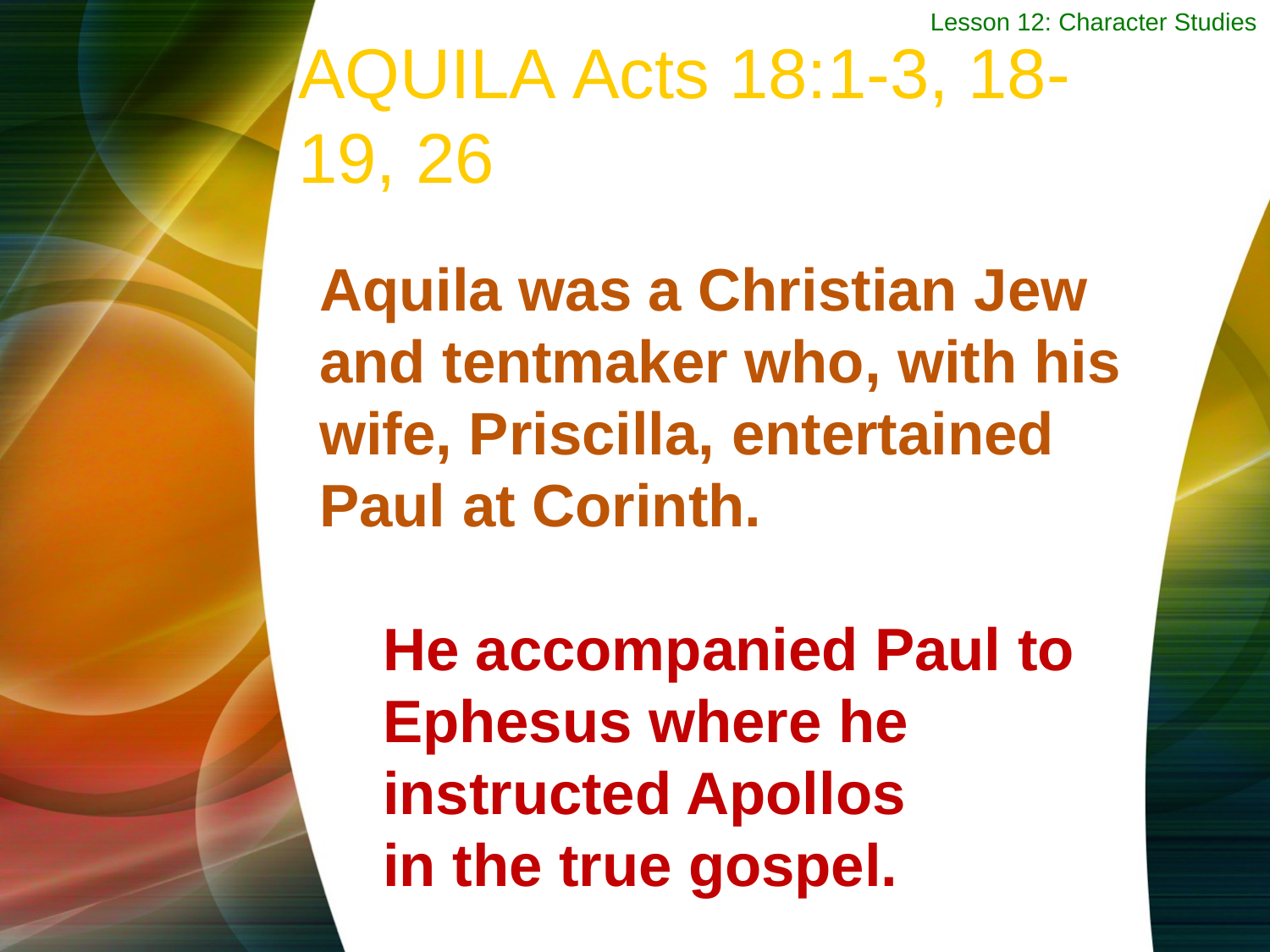

Lesson 12: Character Studies
AQUILA Acts 18:1-3, 18-19, 26
Aquila was a Christian Jew and tentmaker who, with his wife, Priscilla, entertained Paul at Corinth.
He accompanied Paul to Ephesus where he instructed Apollos
in the true gospel.